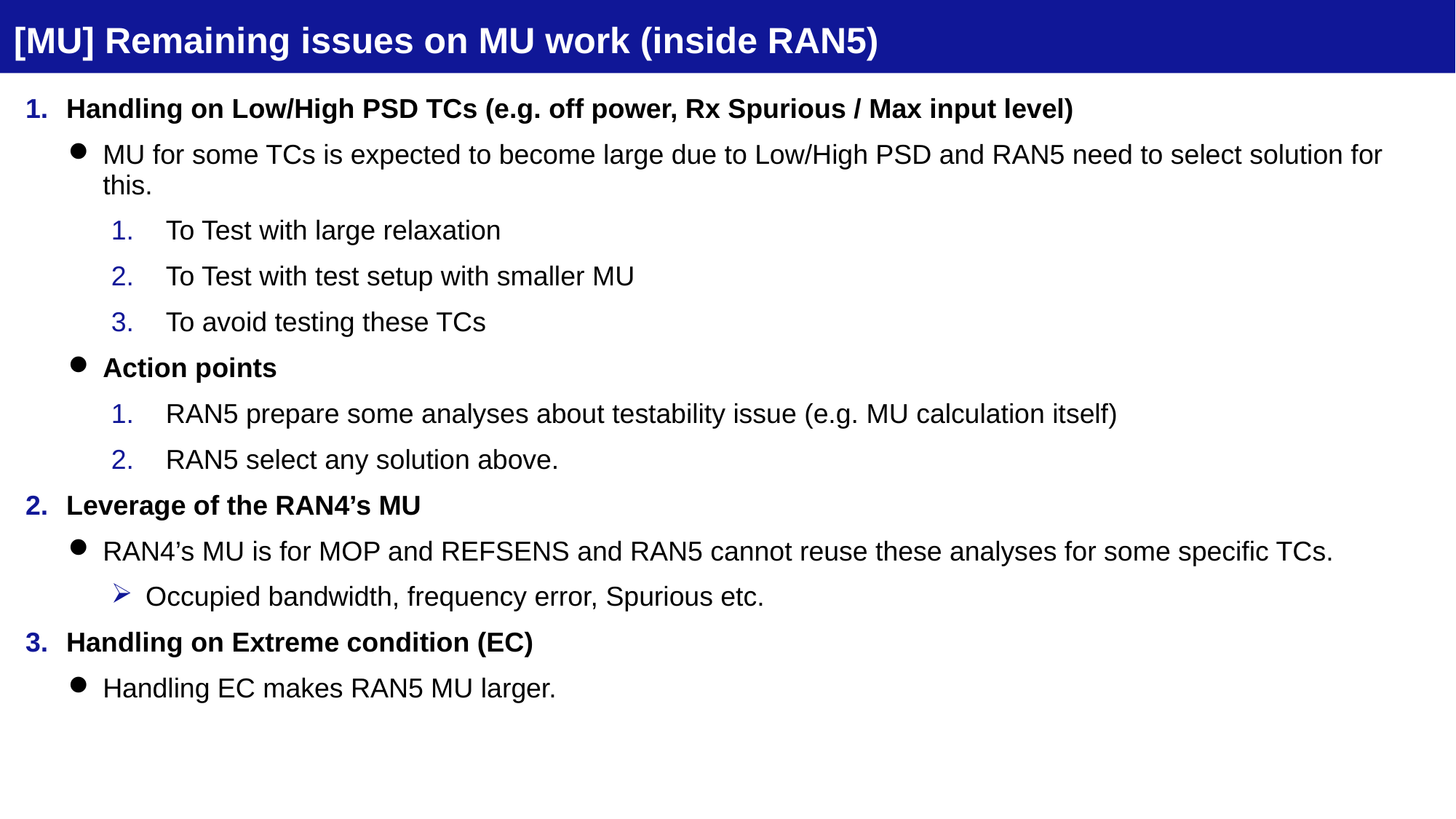

# [MU] Remaining issues on MU work (inside RAN5)
Handling on Low/High PSD TCs (e.g. off power, Rx Spurious / Max input level)
MU for some TCs is expected to become large due to Low/High PSD and RAN5 need to select solution for this.
To Test with large relaxation
To Test with test setup with smaller MU
To avoid testing these TCs
Action points
RAN5 prepare some analyses about testability issue (e.g. MU calculation itself)
RAN5 select any solution above.
Leverage of the RAN4’s MU
RAN4’s MU is for MOP and REFSENS and RAN5 cannot reuse these analyses for some specific TCs.
Occupied bandwidth, frequency error, Spurious etc.
Handling on Extreme condition (EC)
Handling EC makes RAN5 MU larger.